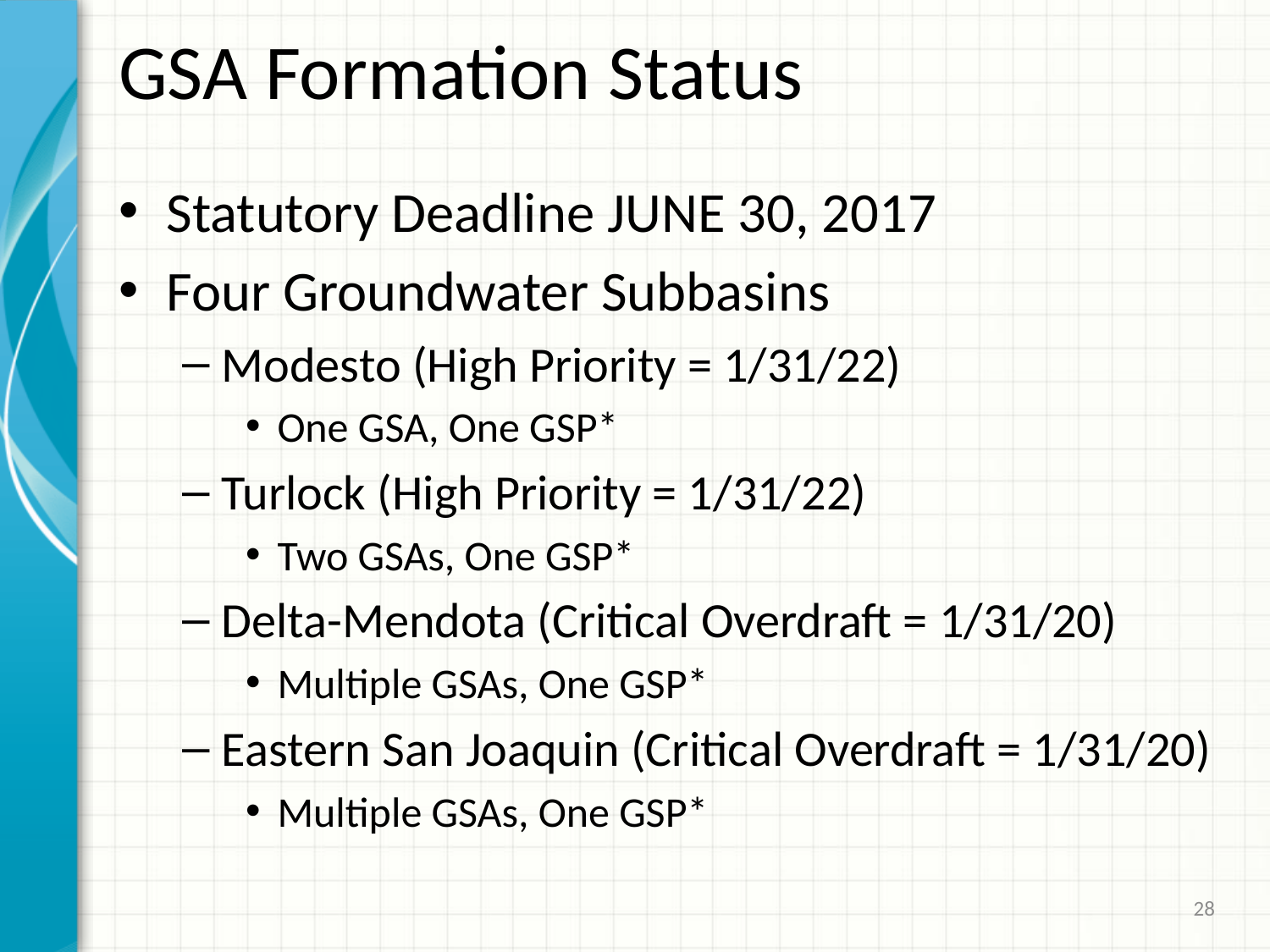

# GSA Formation Status
Statutory Deadline JUNE 30, 2017
Four Groundwater Subbasins
Modesto (High Priority = 1/31/22)
One GSA, One GSP*
Turlock (High Priority = 1/31/22)
Two GSAs, One GSP*
Delta-Mendota (Critical Overdraft = 1/31/20)
Multiple GSAs, One GSP*
Eastern San Joaquin (Critical Overdraft = 1/31/20)
Multiple GSAs, One GSP*
28